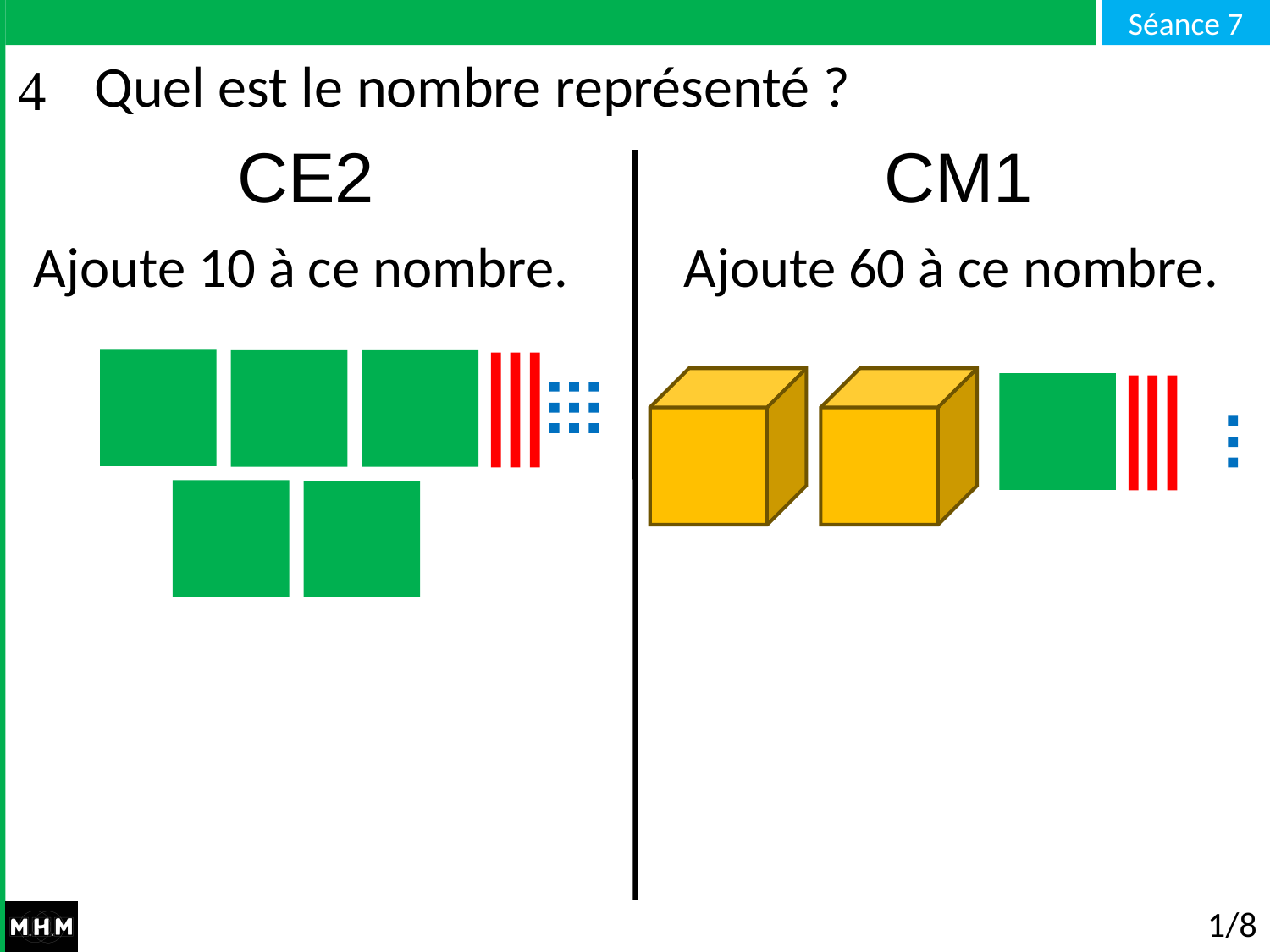

# Quel est le nombre représenté ?
CE2                          CM1

Ajoute 10 à ce nombre.
Ajoute 60 à ce nombre.

1/8